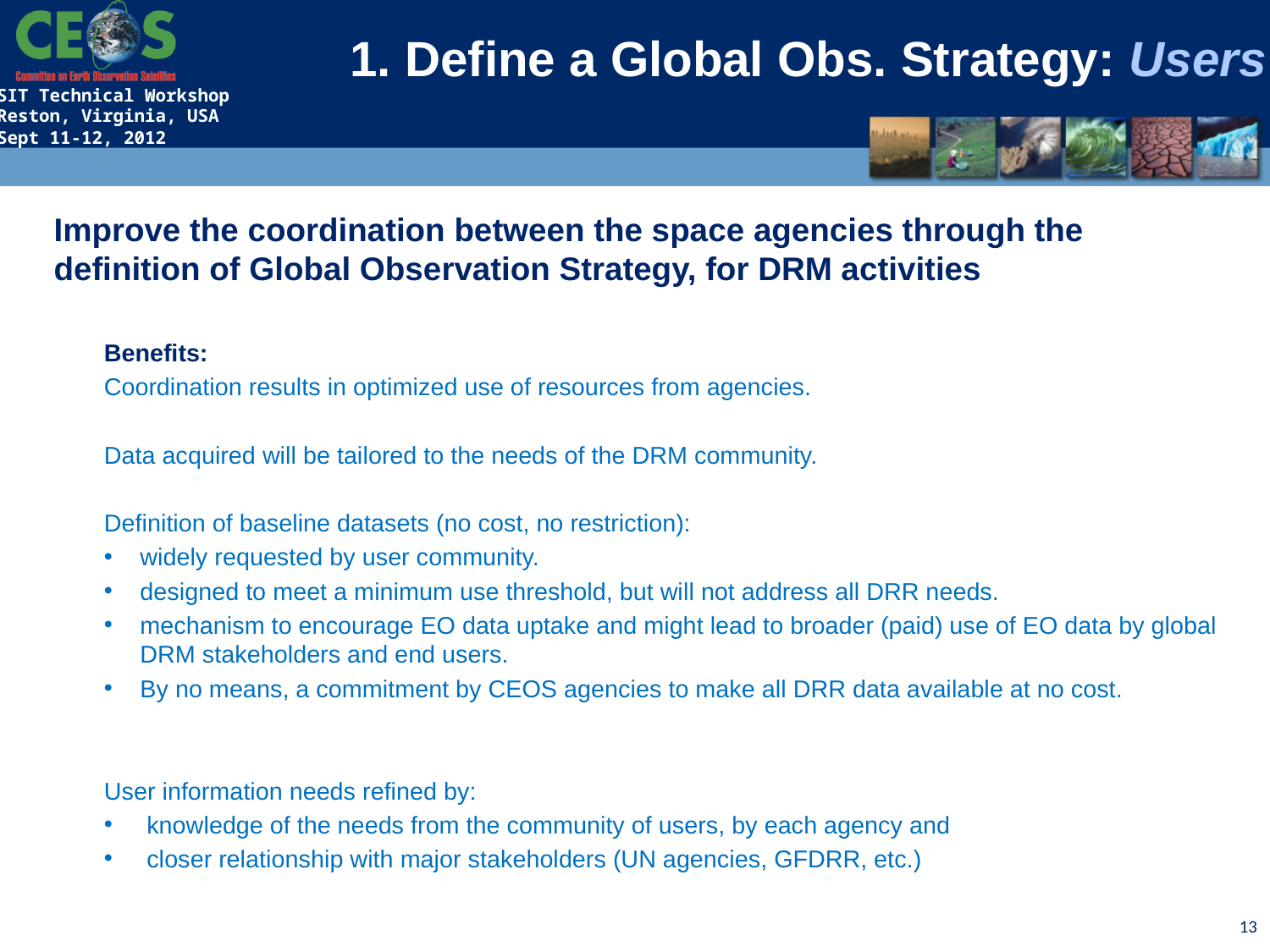

1. Define a Global Obs. Strategy: Users
Improve the coordination between the space agencies through the definition of Global Observation Strategy, for DRM activities

Benefits:
Coordination results in optimized use of resources from agencies.

Data acquired will be tailored to the needs of the DRM community.

Definition of baseline datasets (no cost, no restriction):
widely requested by user community.
designed to meet a minimum use threshold, but will not address all DRR needs.
mechanism to encourage EO data uptake and might lead to broader (paid) use of EO data by global DRM stakeholders and end users.
By no means, a commitment by CEOS agencies to make all DRR data available at no cost.

User information needs refined by:
 knowledge of the needs from the community of users, by each agency and
 closer relationship with major stakeholders (UN agencies, GFDRR, etc.)

13